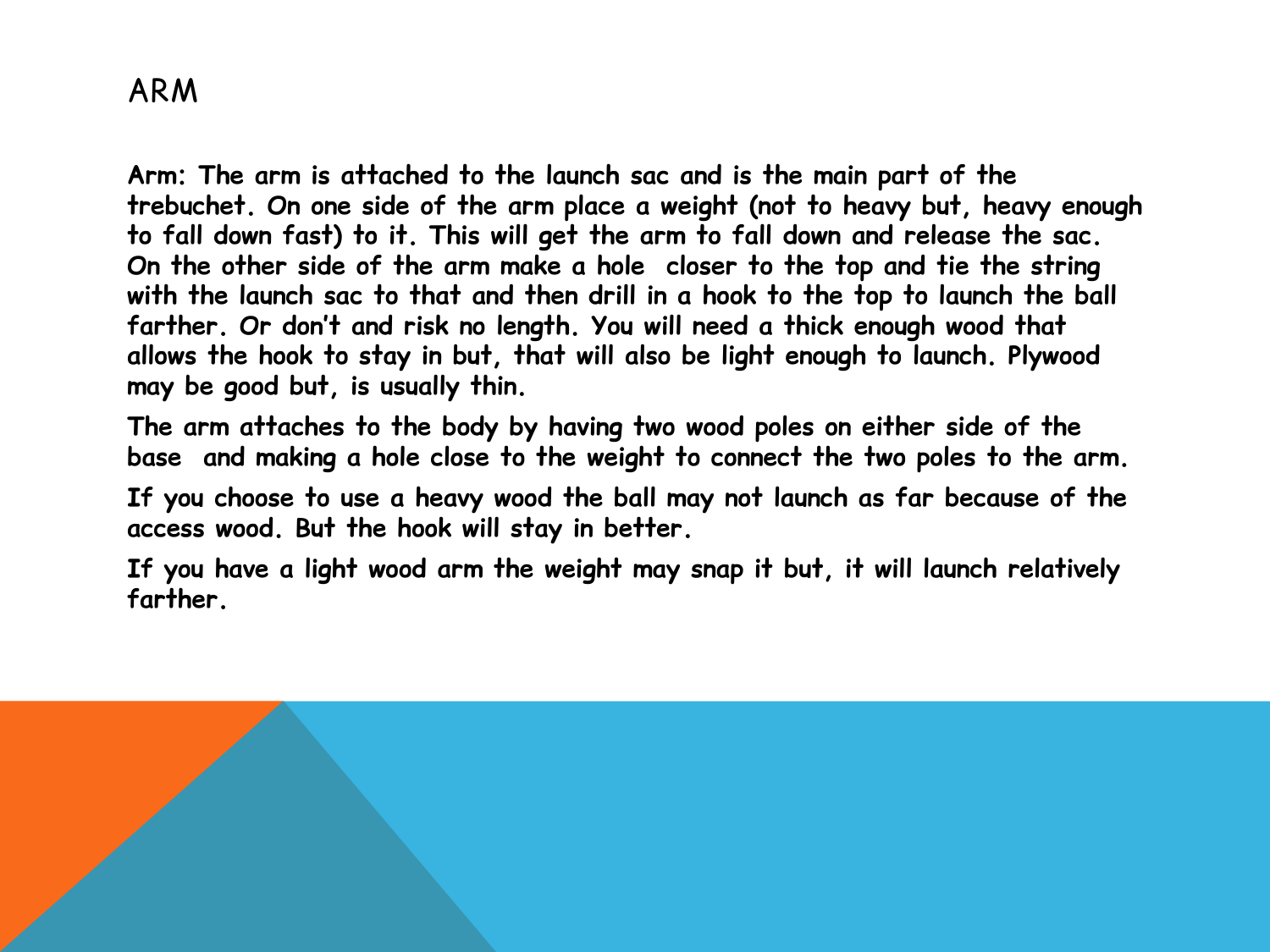

# Arm
Arm: The arm is attached to the launch sac and is the main part of the trebuchet. On one side of the arm place a weight (not to heavy but, heavy enough to fall down fast) to it. This will get the arm to fall down and release the sac. On the other side of the arm make a hole  closer to the top and tie the string with the launch sac to that and then drill in a hook to the top to launch the ball farther. Or don’t and risk no length. You will need a thick enough wood that allows the hook to stay in but, that will also be light enough to launch. Plywood may be good but, is usually thin.
The arm attaches to the body by having two wood poles on either side of the base  and making a hole close to the weight to connect the two poles to the arm.
If you choose to use a heavy wood the ball may not launch as far because of the access wood. But the hook will stay in better.
If you have a light wood arm the weight may snap it but, it will launch relatively farther.